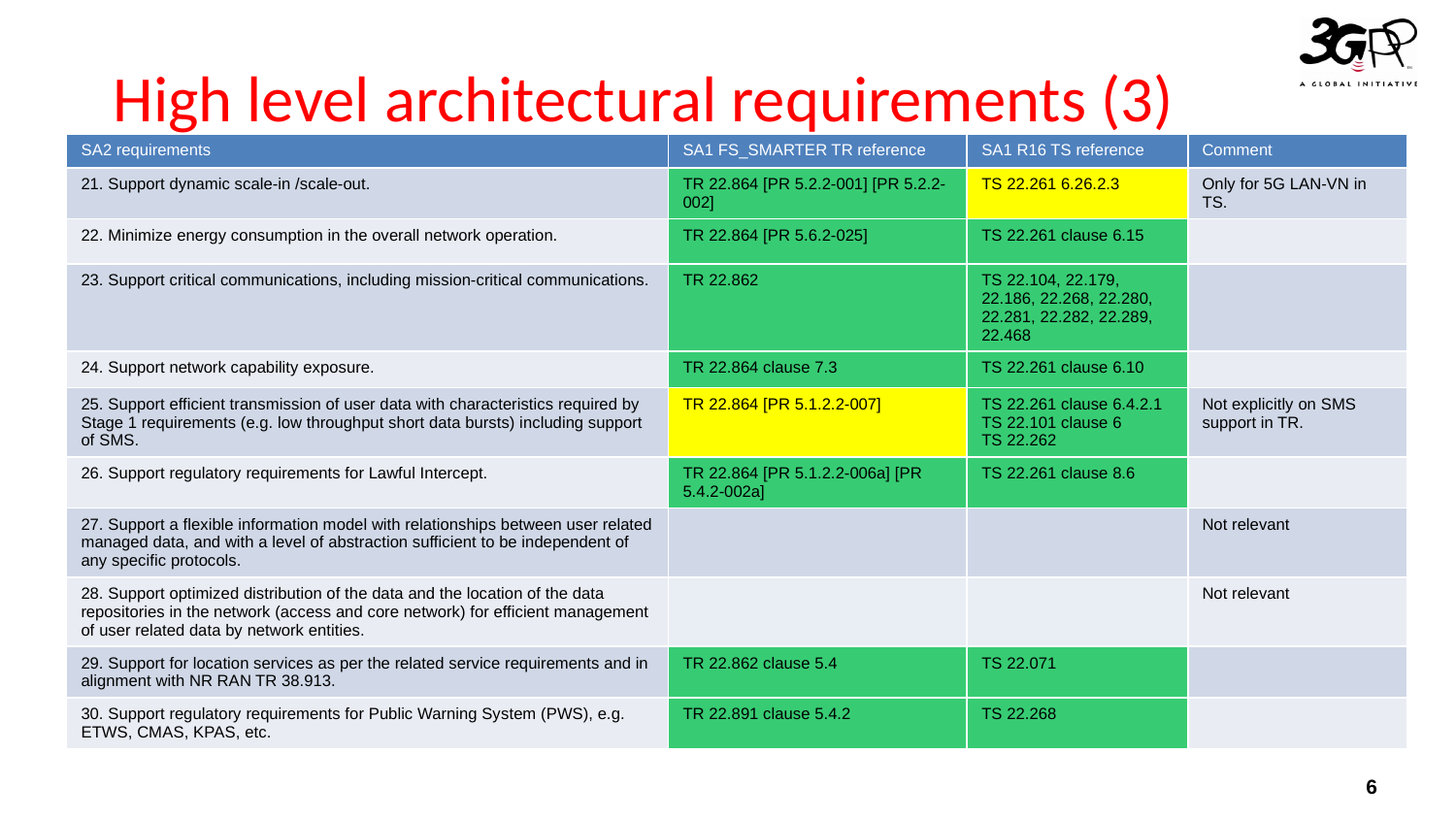

# High level architectural requirements (3)
| SA2 requirements | SA1 FS\_SMARTER TR reference | SA1 R16 TS reference | Comment |
| --- | --- | --- | --- |
| 21. Support dynamic scale-in /scale-out. | TR 22.864 [PR 5.2.2-001] [PR 5.2.2-002] | TS 22.261 6.26.2.3 | Only for 5G LAN-VN in TS. |
| 22. Minimize energy consumption in the overall network operation. | TR 22.864 [PR 5.6.2-025] | TS 22.261 clause 6.15 |  |
| 23. Support critical communications, including mission-critical communications. | TR 22.862 | TS 22.104, 22.179, 22.186, 22.268, 22.280, 22.281, 22.282, 22.289, 22.468 |  |
| 24. Support network capability exposure. | TR 22.864 clause 7.3 | TS 22.261 clause 6.10 |  |
| 25. Support efficient transmission of user data with characteristics required by Stage 1 requirements (e.g. low throughput short data bursts) including support of SMS. | TR 22.864 [PR 5.1.2.2-007] | TS 22.261 clause 6.4.2.1 TS 22.101 clause 6 TS 22.262 | Not explicitly on SMS support in TR. |
| 26. Support regulatory requirements for Lawful Intercept. | TR 22.864 [PR 5.1.2.2-006a] [PR 5.4.2-002a] | TS 22.261 clause 8.6 |  |
| 27. Support a flexible information model with relationships between user related managed data, and with a level of abstraction sufficient to be independent of any specific protocols. |  |  | Not relevant |
| 28. Support optimized distribution of the data and the location of the data repositories in the network (access and core network) for efficient management of user related data by network entities. |  |  | Not relevant |
| 29. Support for location services as per the related service requirements and in alignment with NR RAN TR 38.913. | TR 22.862 clause 5.4 | TS 22.071 |  |
| 30. Support regulatory requirements for Public Warning System (PWS), e.g. ETWS, CMAS, KPAS, etc. | TR 22.891 clause 5.4.2 | TS 22.268 |  |